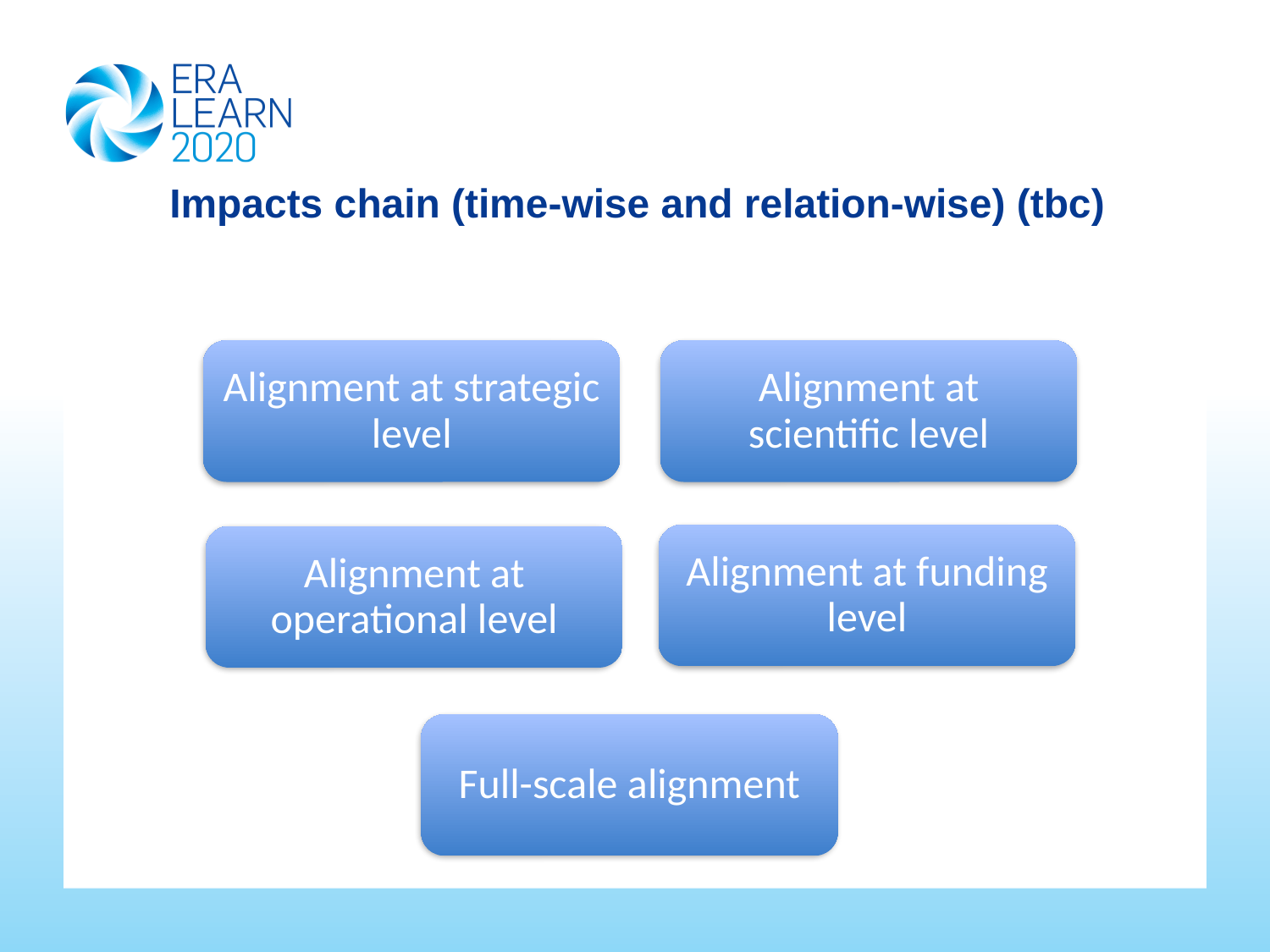

Impacts chain (time-wise and relation-wise) (tbc)

Alignment at strategic level

Alignment at scientific level

Alignment at funding level

Alignment at operational level

Full-scale alignment